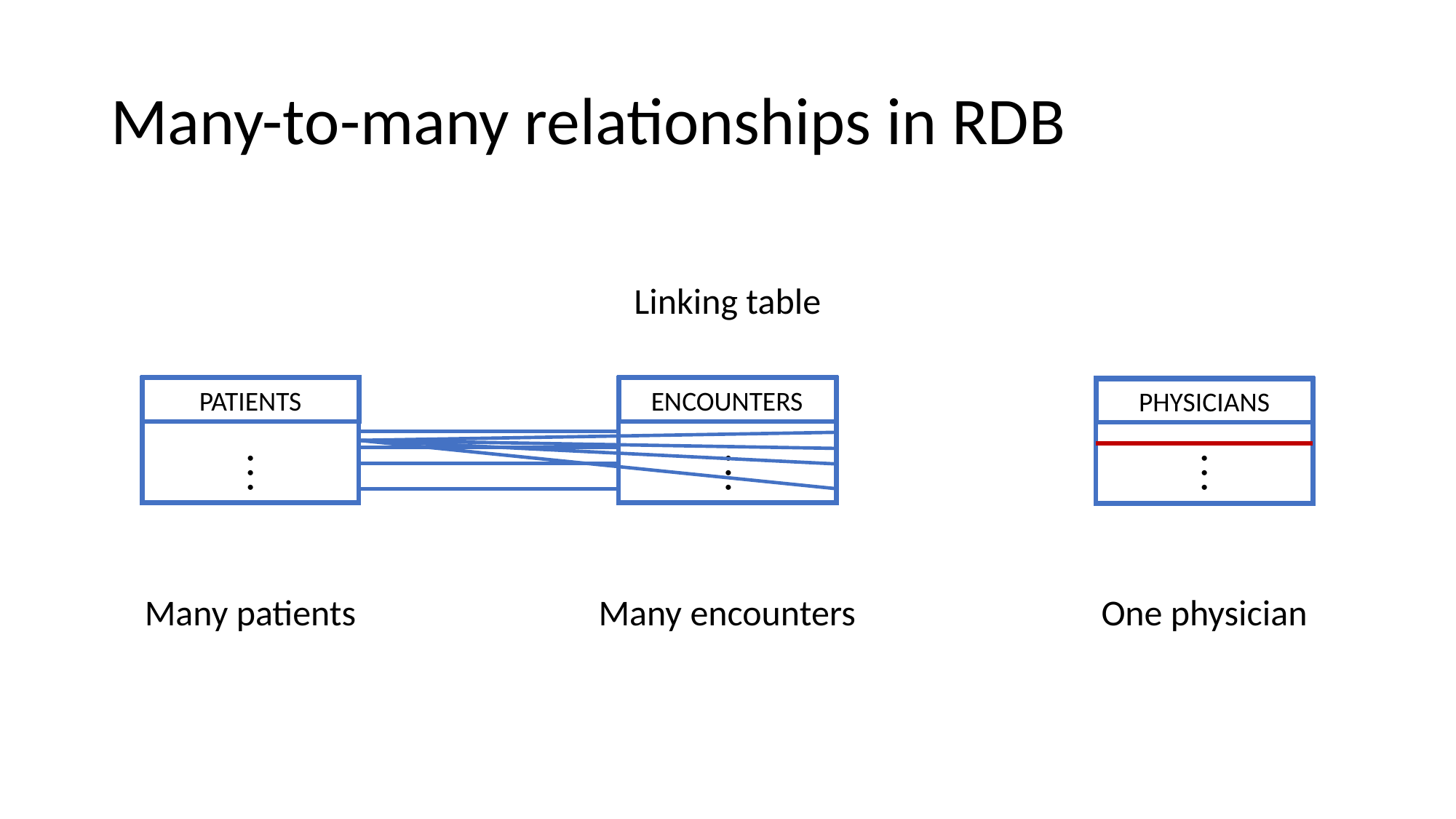

# Many-to-many relationships in RDB
Linking table

PATIENTS

ENCOUNTERS

PHYSICIANS
•
•
•
•
•
•
•
•
•
One physician
Many patients
Many encounters